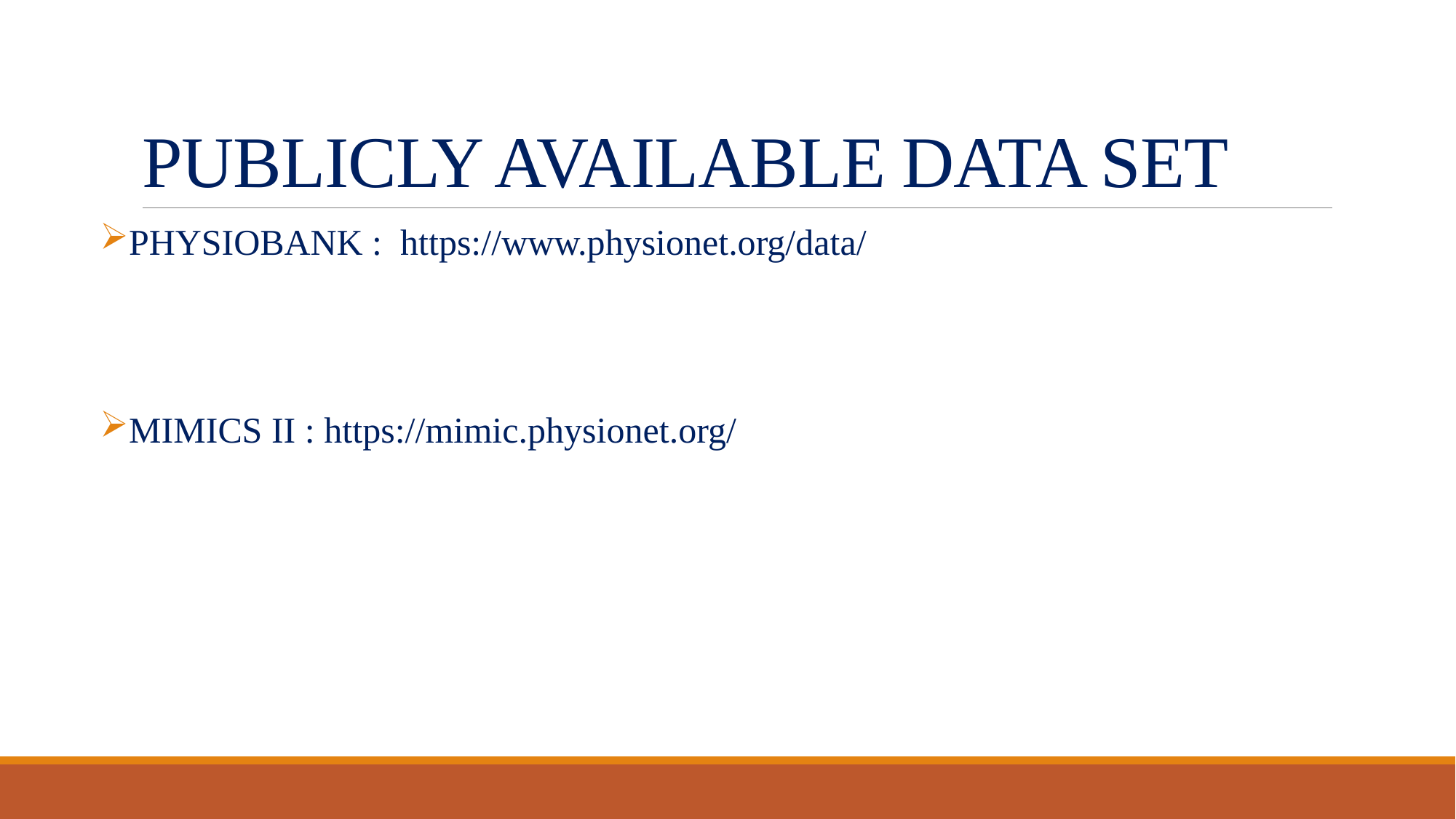

# PUBLICLY AVAILABLE DATA SET
PHYSIOBANK :  https://www.physionet.org/data/

MIMICS II : https://mimic.physionet.org/